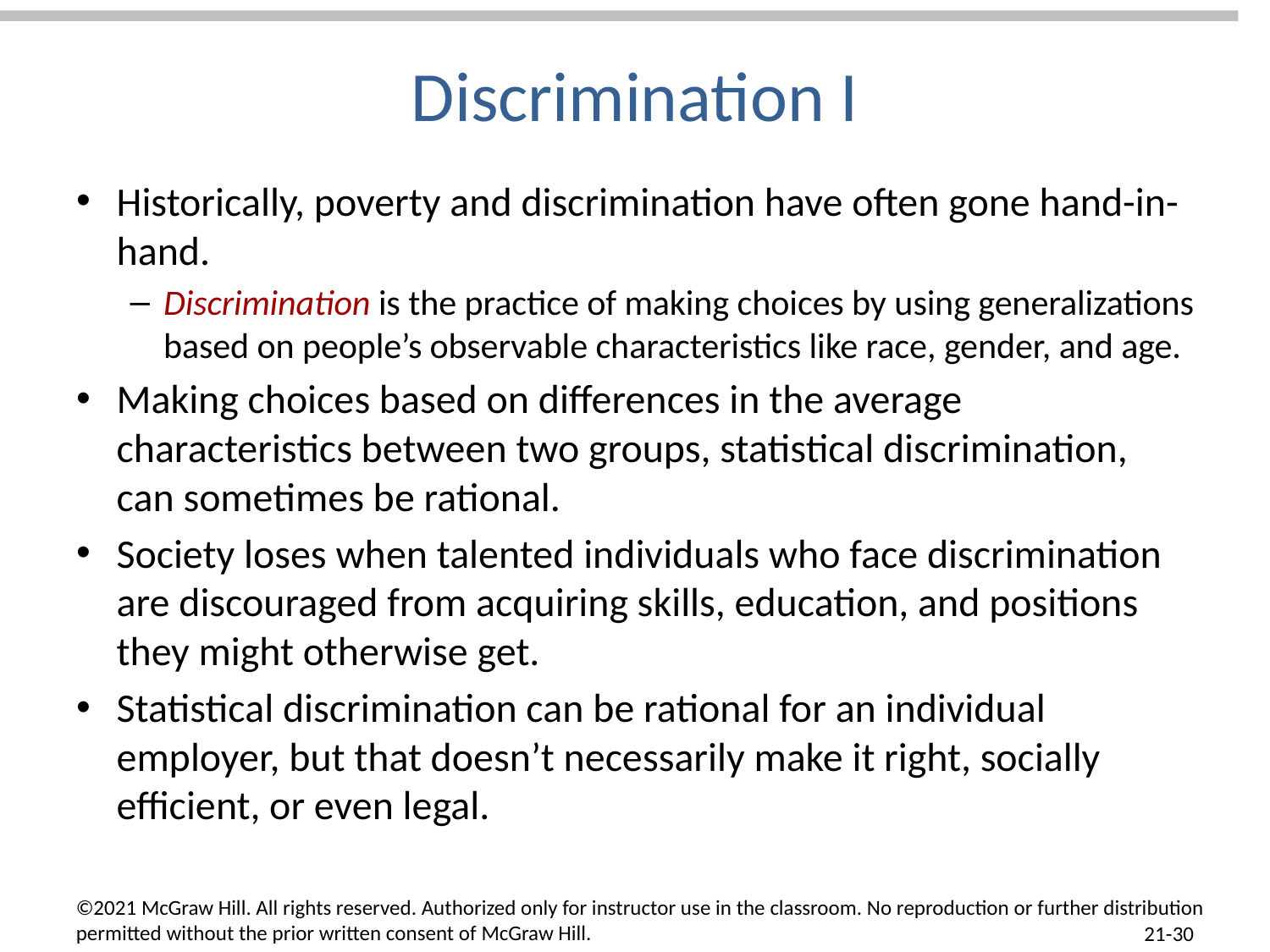

# Discrimination I
Historically, poverty and discrimination have often gone hand-in-hand.
Discrimination is the practice of making choices by using generalizations based on people’s observable characteristics like race, gender, and age.
Making choices based on differences in the average characteristics between two groups, statistical discrimination, can sometimes be rational.
Society loses when talented individuals who face discrimination are discouraged from acquiring skills, education, and positions they might otherwise get.
Statistical discrimination can be rational for an individual employer, but that doesn’t necessarily make it right, socially efficient, or even legal.